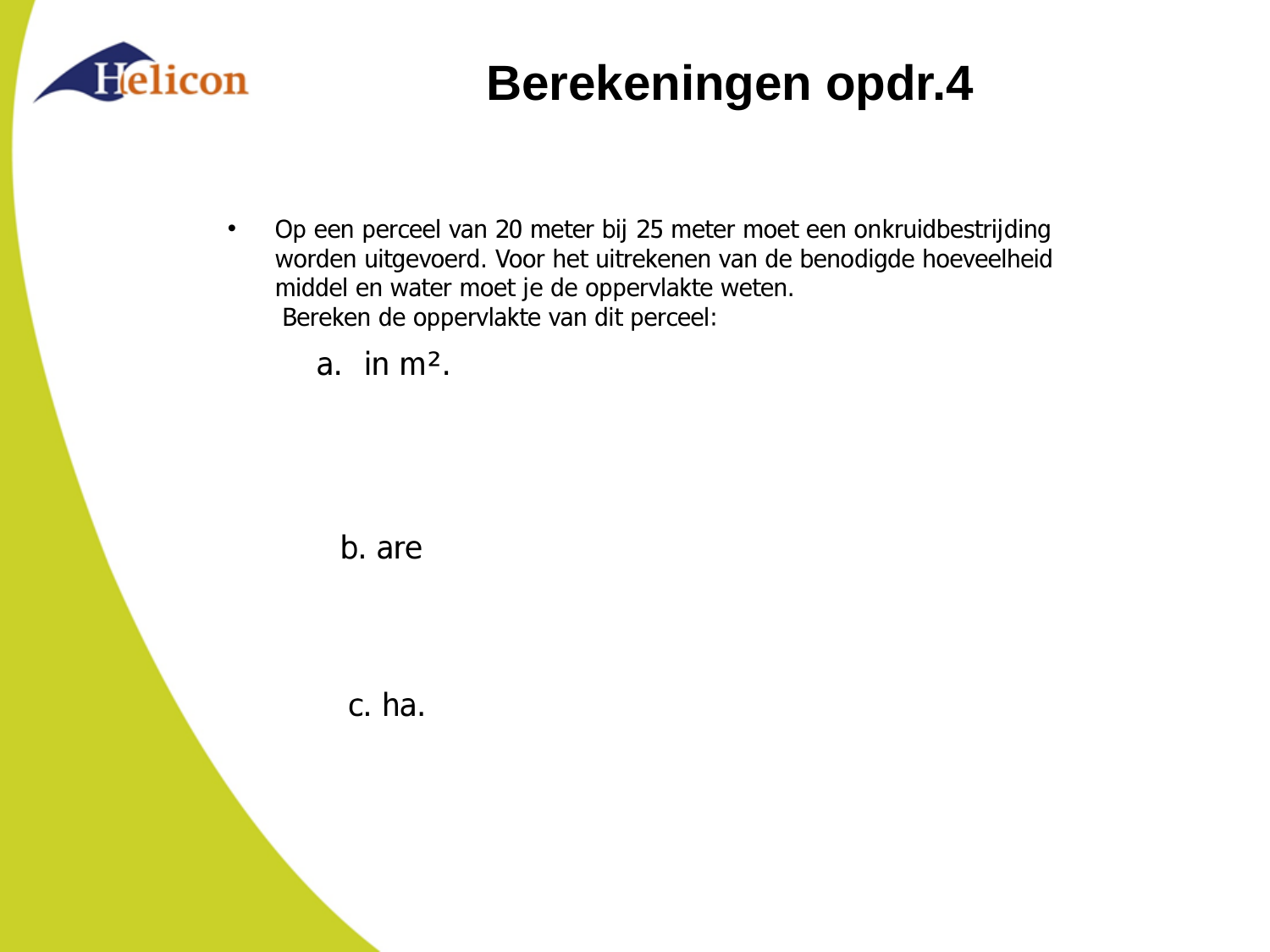

# Berekeningen opdr.4
Op een perceel van 20 meter bij 25 meter moet een on­kruidbe­strijding worden uitgevoerd. Voor het uitrekenen van de beno­digde hoeveelheid middel en water moet je de oppervlakte weten.
       Bereken de oppervlakte van dit perceel:
in m².
b. are
c. ha.